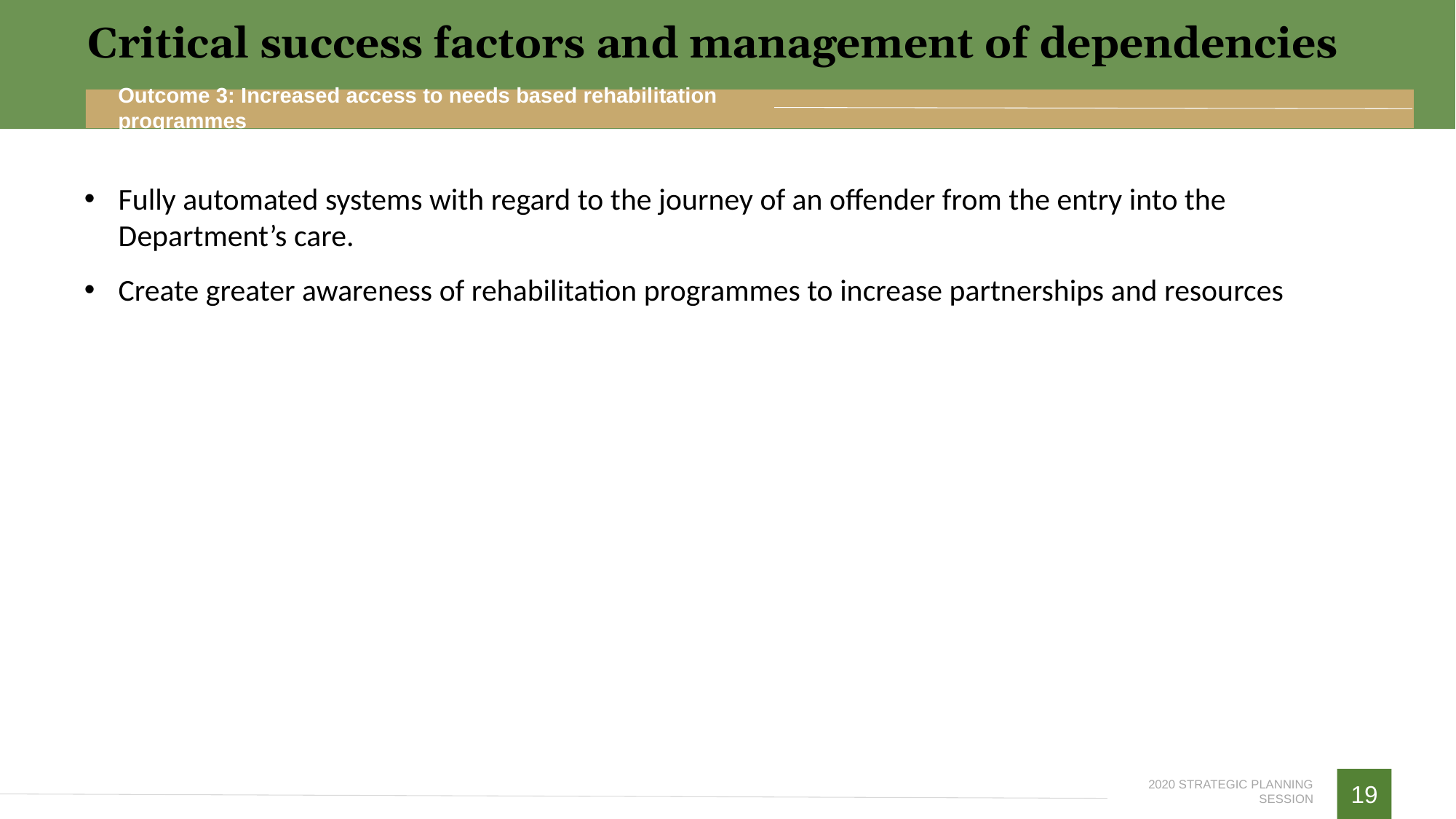

Critical success factors and management of dependencies
Fully automated systems with regard to the journey of an offender from the entry into the Department’s care.
Create greater awareness of rehabilitation programmes to increase partnerships and resources